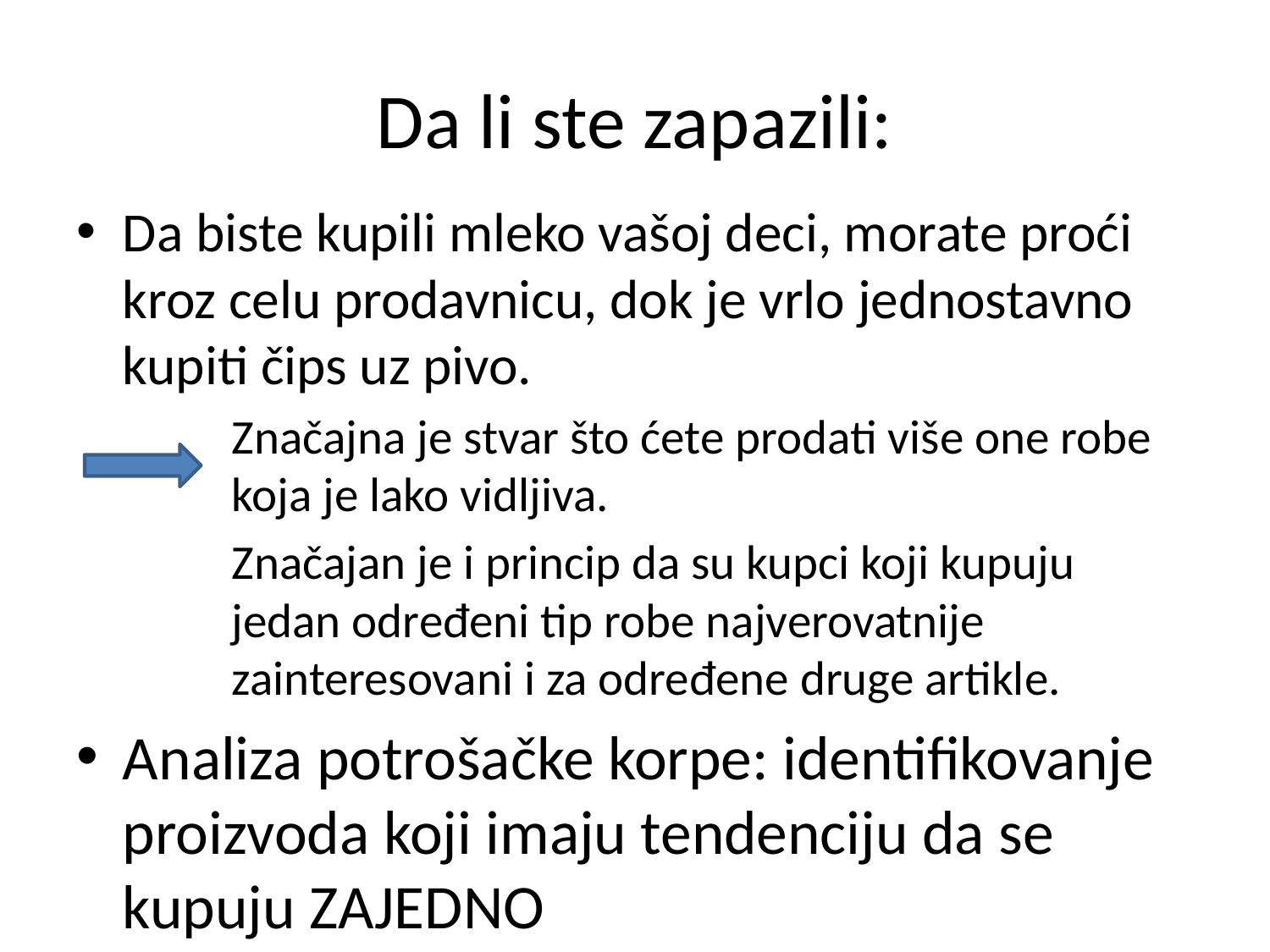

# Da li ste zapazili:
Da biste kupili mleko vašoj deci, morate proći kroz celu prodavnicu, dok je vrlo jednostavno kupiti čips uz pivo.
	Značajna je stvar što ćete prodati više one robe koja je lako vidljiva.
	Značajan je i princip da su kupci koji kupuju jedan određeni tip robe najverovatnije zainteresovani i za određene druge artikle.
Analiza potrošačke korpe: identifikovanje proizvoda koji imaju tendenciju da se kupuju ZAJEDNO